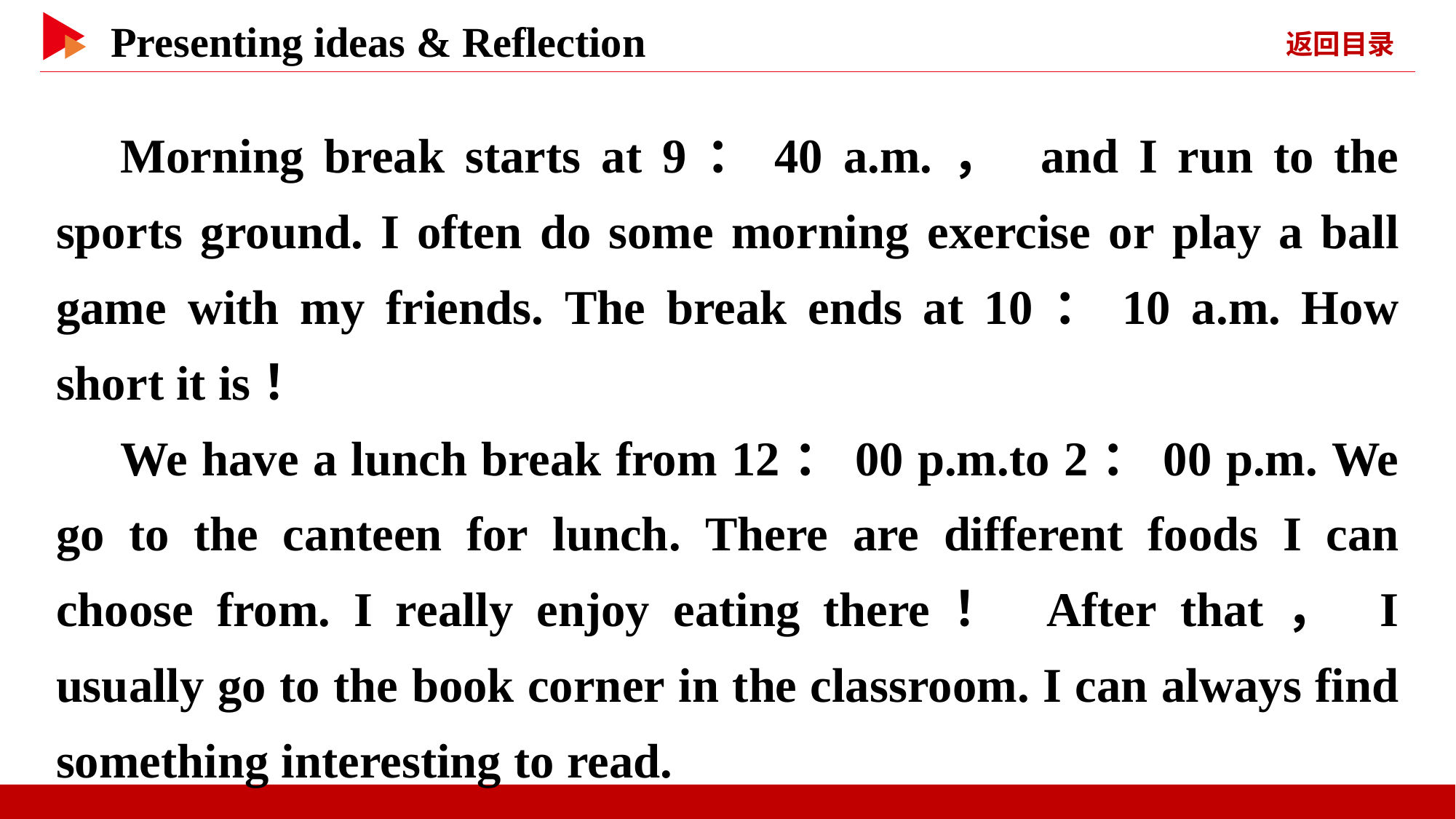

Morning break starts at 9：40 a.m.， and I run to the sports ground. I often do some morning exercise or play a ball game with my friends. The break ends at 10：10 a.m. How short it is！
We have a lunch break from 12：00 p.m.to 2：00 p.m. We go to the canteen for lunch. There are different foods I can choose from. I really enjoy eating there！ After that， I usually go to the book corner in the classroom. I can always find something interesting to read.